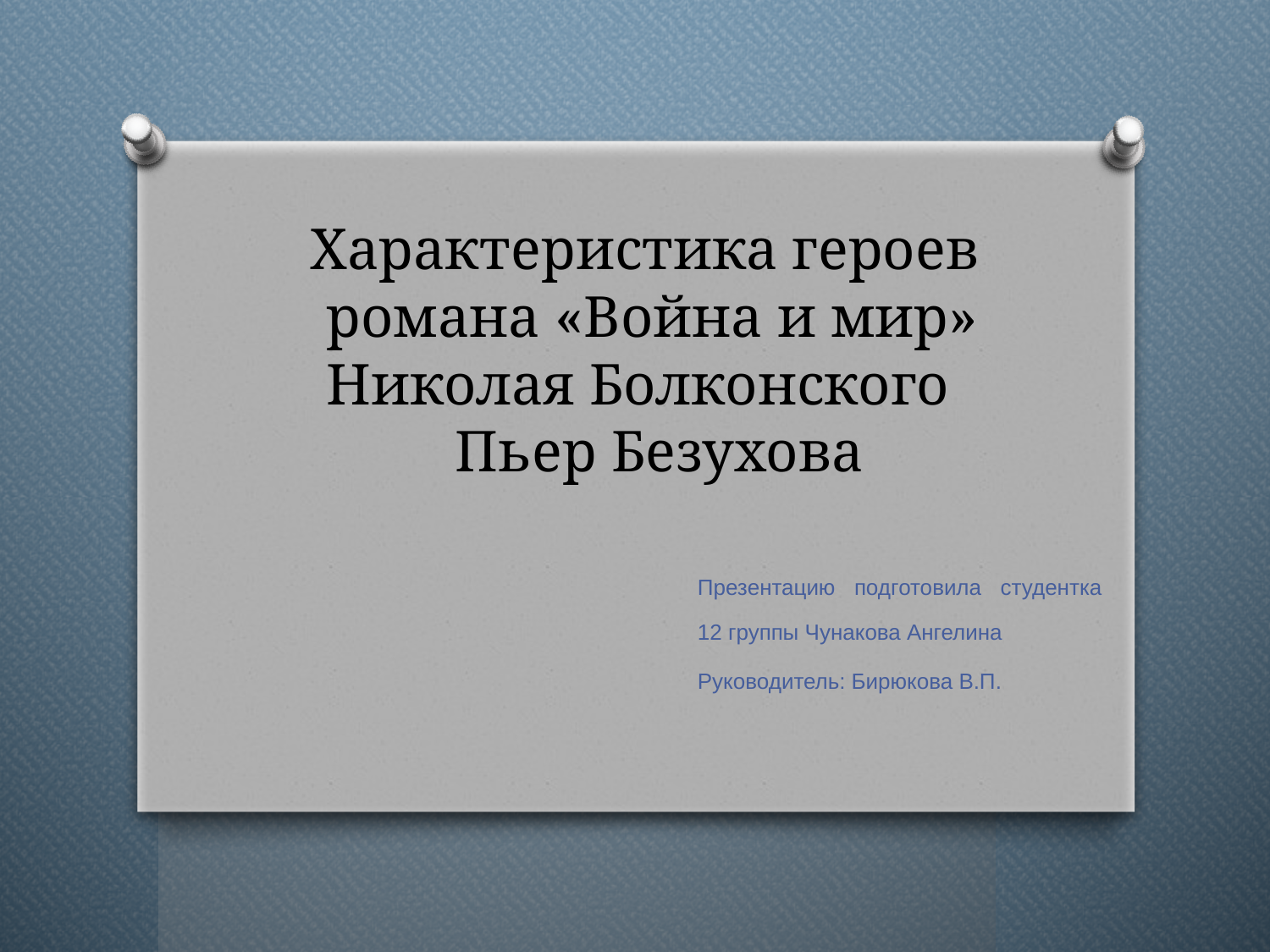

# Характеристика героев романа «Война и мир» Николая Болконского Пьер Безухова

Презентацию подготовила студентка 12 группы Чунакова Ангелина
Руководитель: Бирюкова В.П.